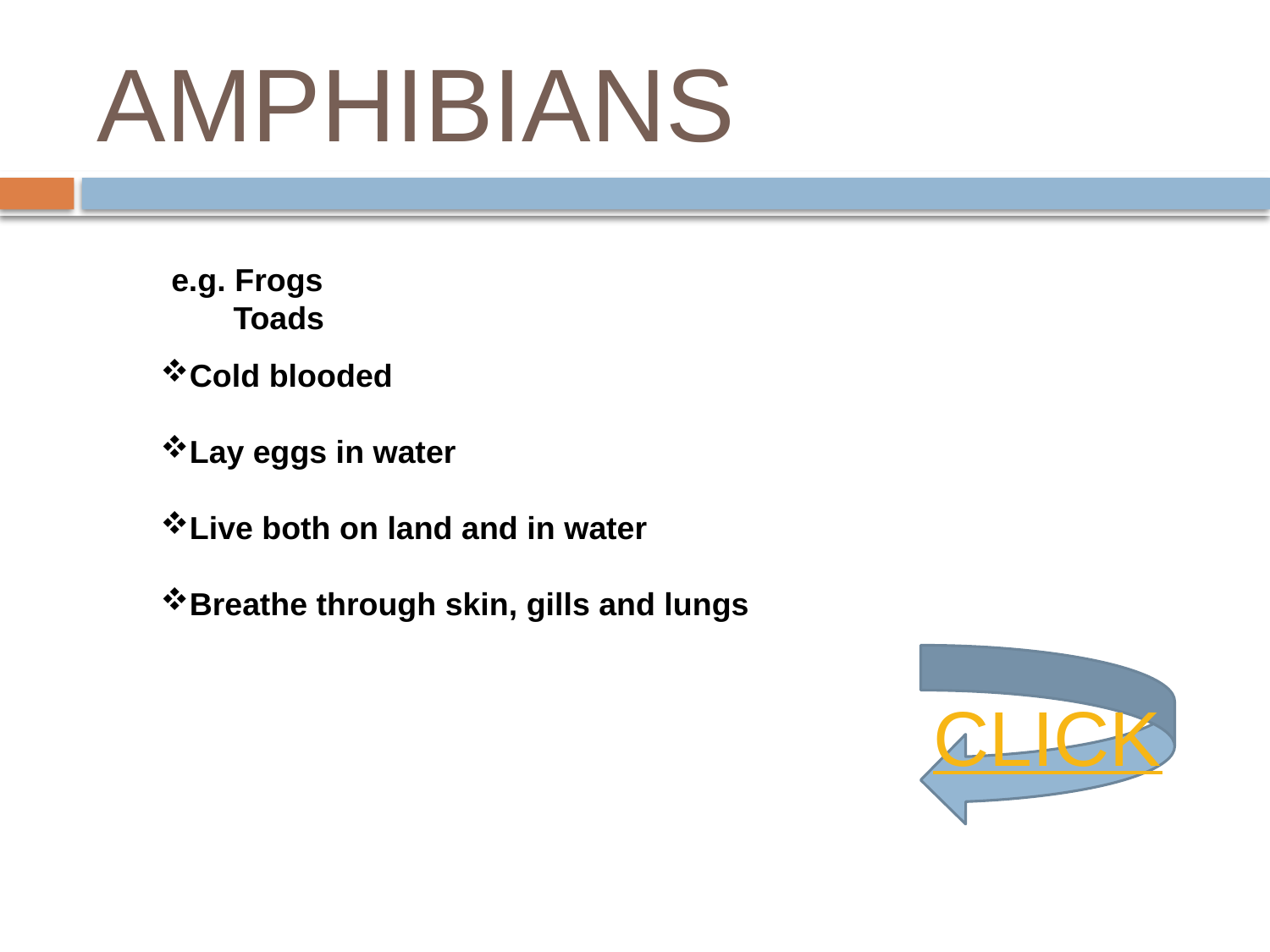

# AMPHIBIANS
e.g. Frogs
       Toads
Cold blooded

Lay eggs in water

Live both on land and in water

Breathe through skin, gills and lungs
CLICK